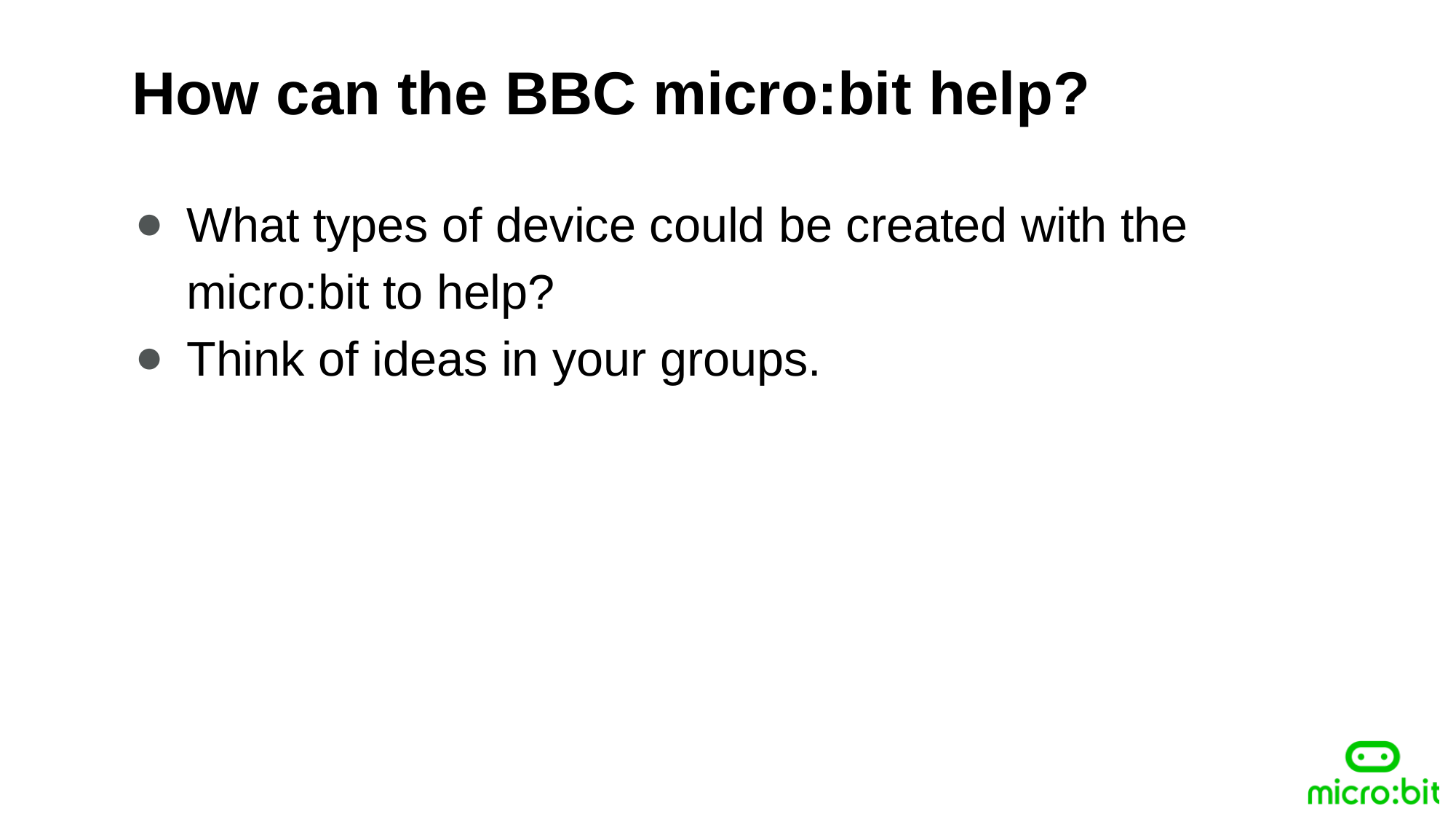

How can the BBC micro:bit help?

What types of device could be created with the micro:bit to help?
Think of ideas in your groups.